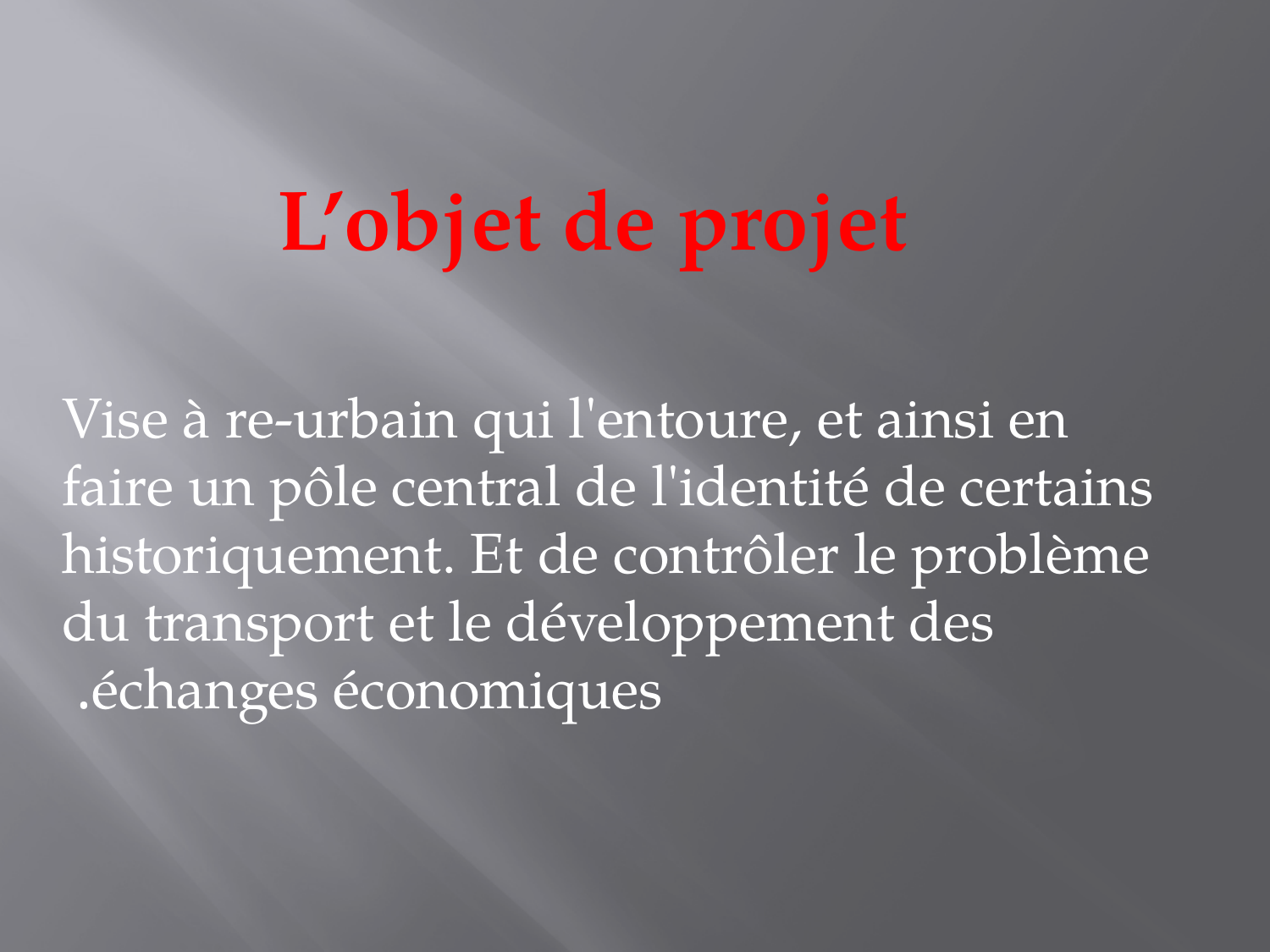

Vise à re-urbain qui l'entoure, et ainsi en faire un pôle central de l'identité de certains historiquement. Et de contrôler le problème du transport et le développement des échanges économiques.
L’objet de projet